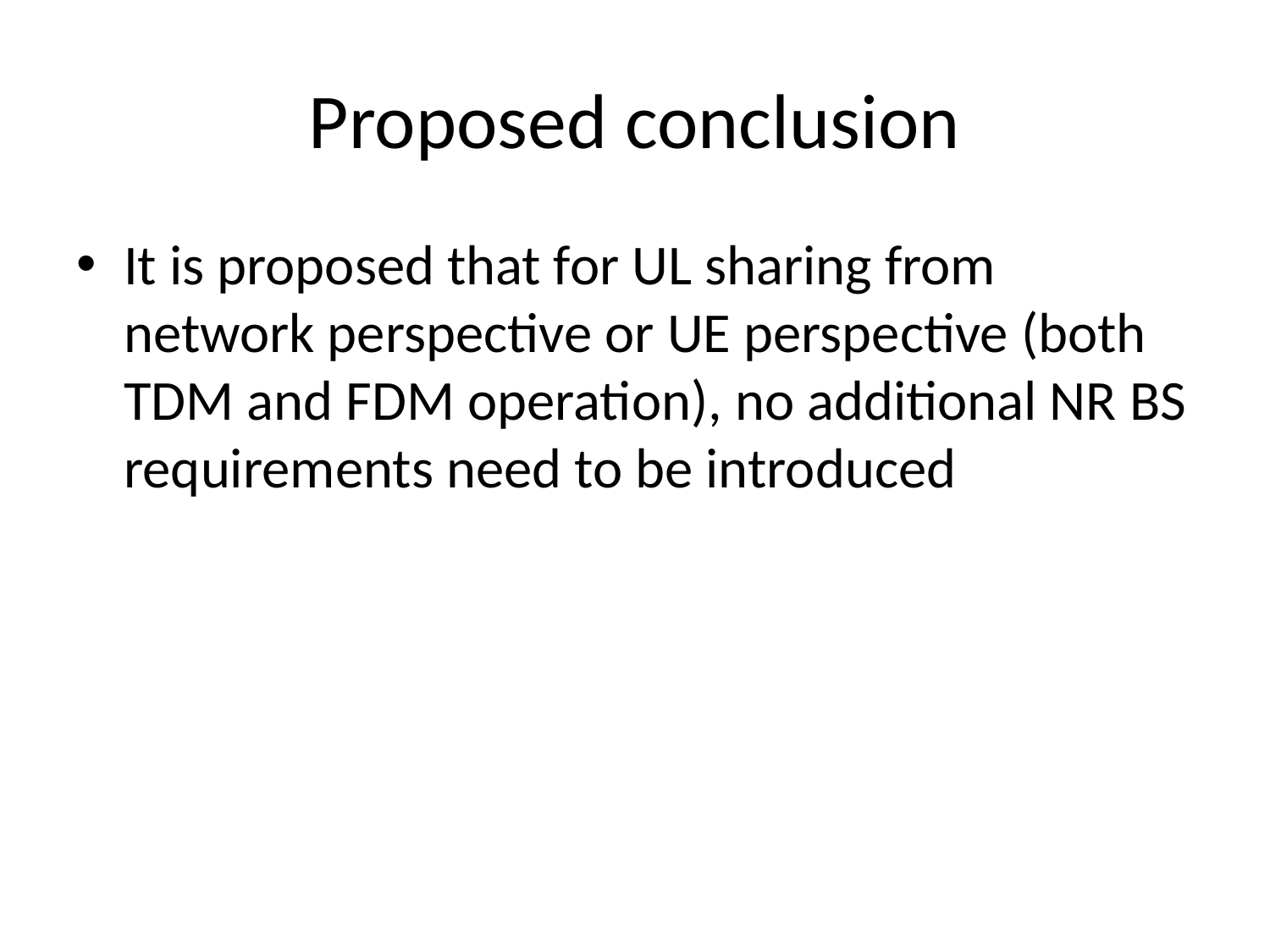

# Proposed conclusion
It is proposed that for UL sharing from network perspective or UE perspective (both TDM and FDM operation), no additional NR BS requirements need to be introduced